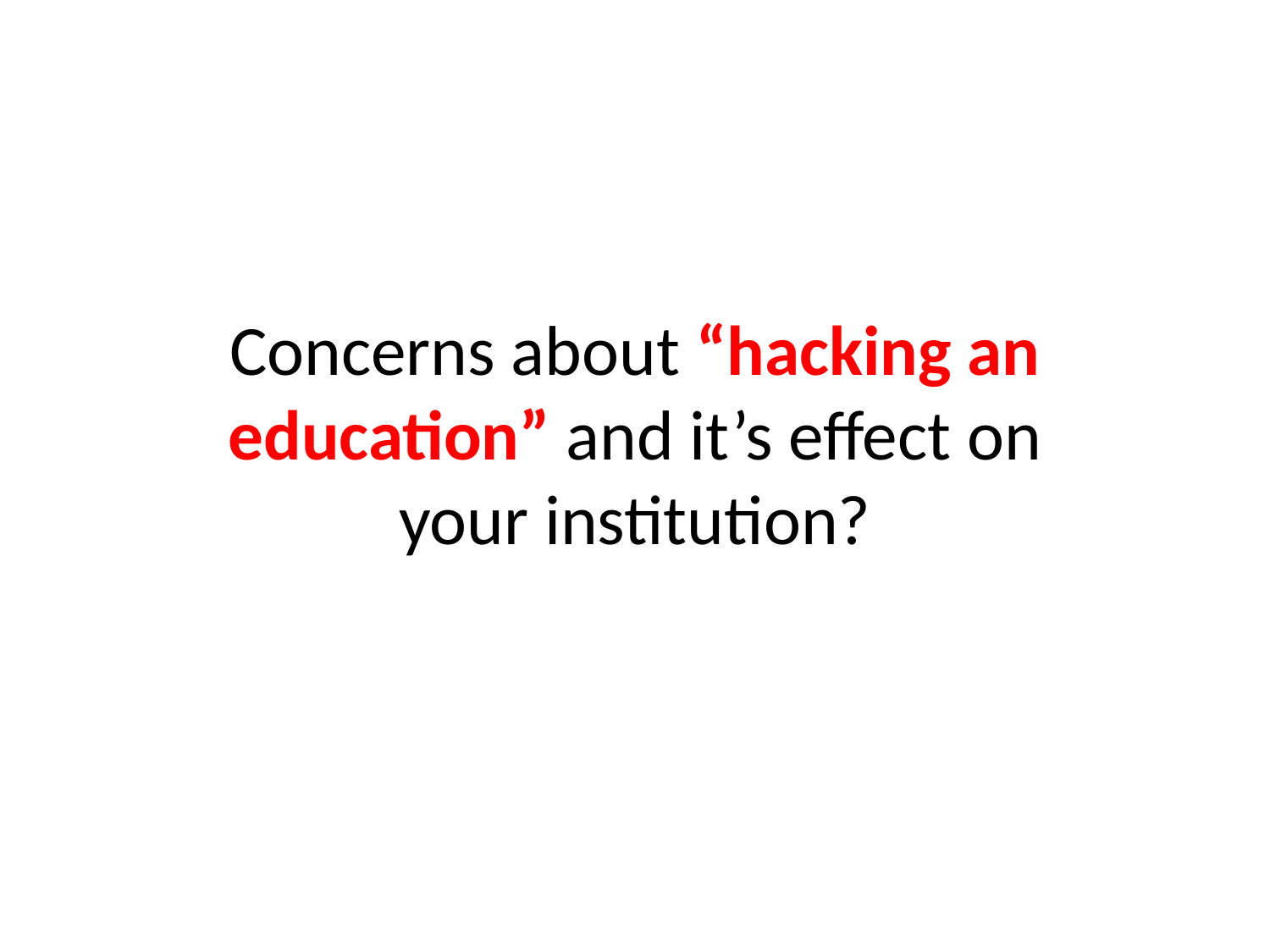

Concerns about “hacking an education” and it’s effect on your institution?